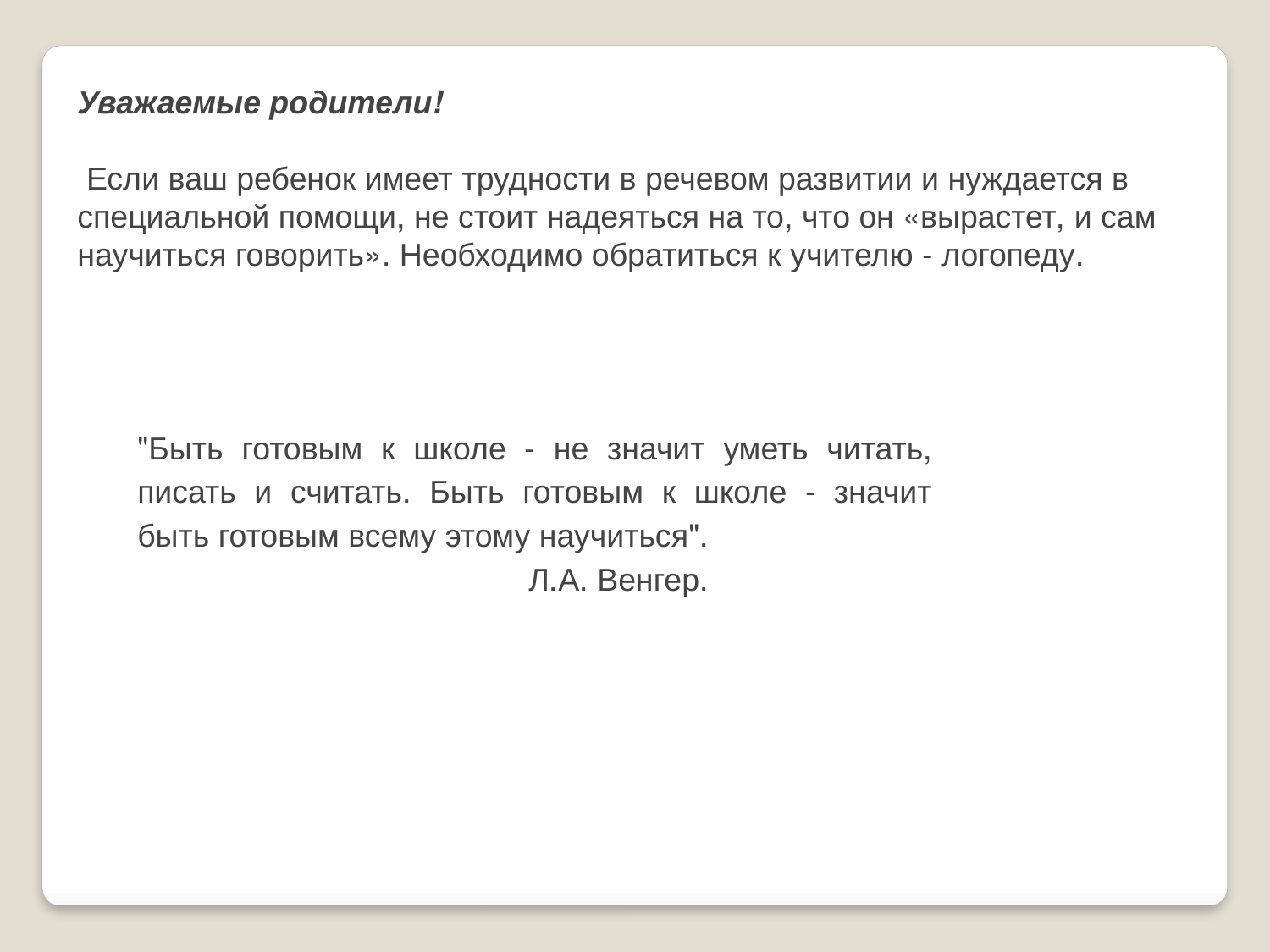

Уважаемые родители!

 Если ваш ребенок имеет трудности в речевом развитии и нуждается в специальной помощи, не стоит надеяться на то, что он «вырастет, и сам научиться говорить». Необходимо обратиться к учителю - логопеду.
"Быть готовым к школе - не значит уметь читать, писать и считать. Быть готовым к школе - значит быть готовым всему этому научиться".
                                            Л.А. Венгер.